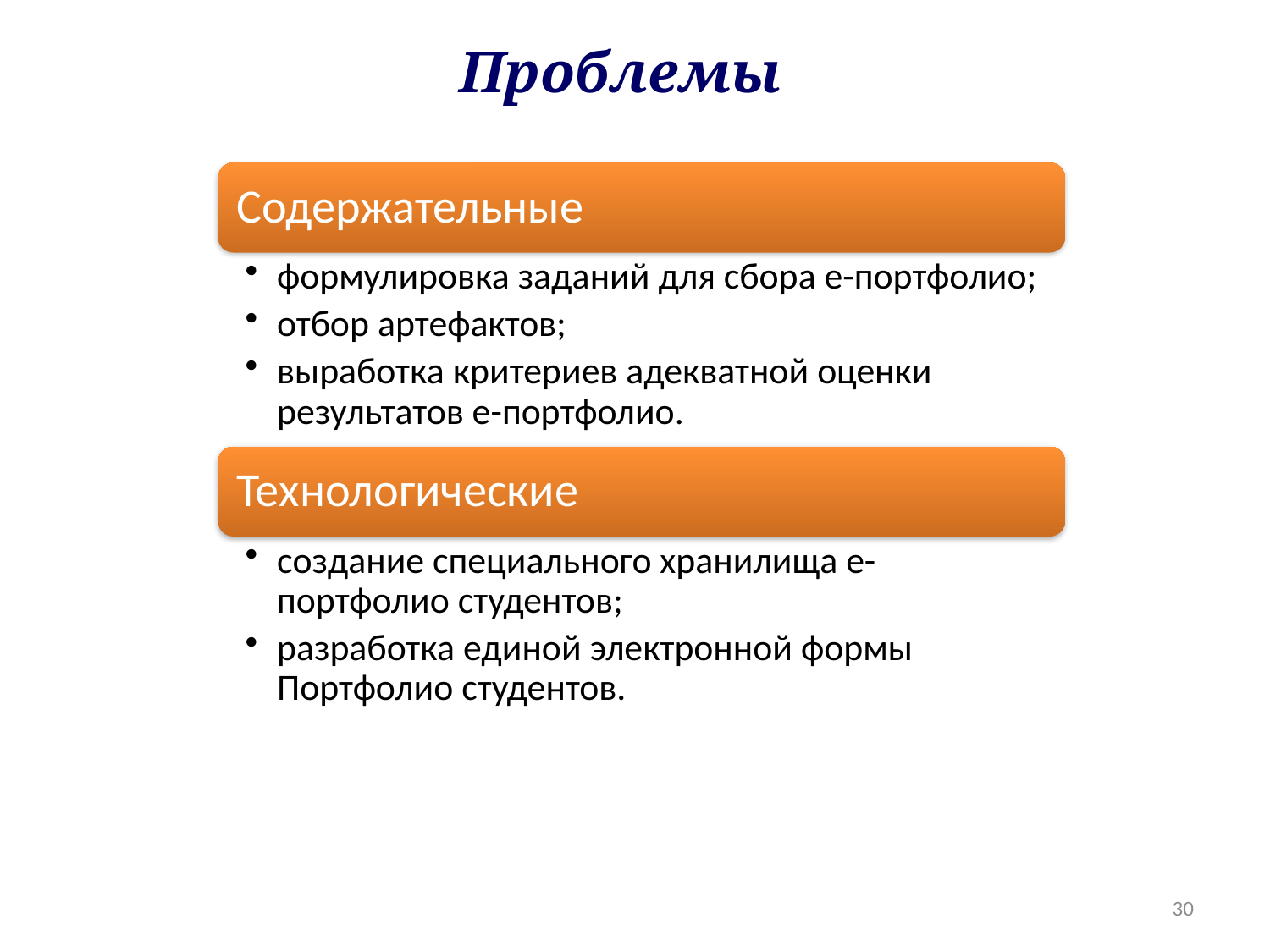

Проблемы
Содержательные
формулировка заданий для сбора е-портфолио;
отбор артефактов;
выработка критериев адекватной оценки результатов е-портфолио.
Технологические
создание специального хранилища е-портфолио студентов;
разработка единой электронной формы Портфолио студентов.
30
30